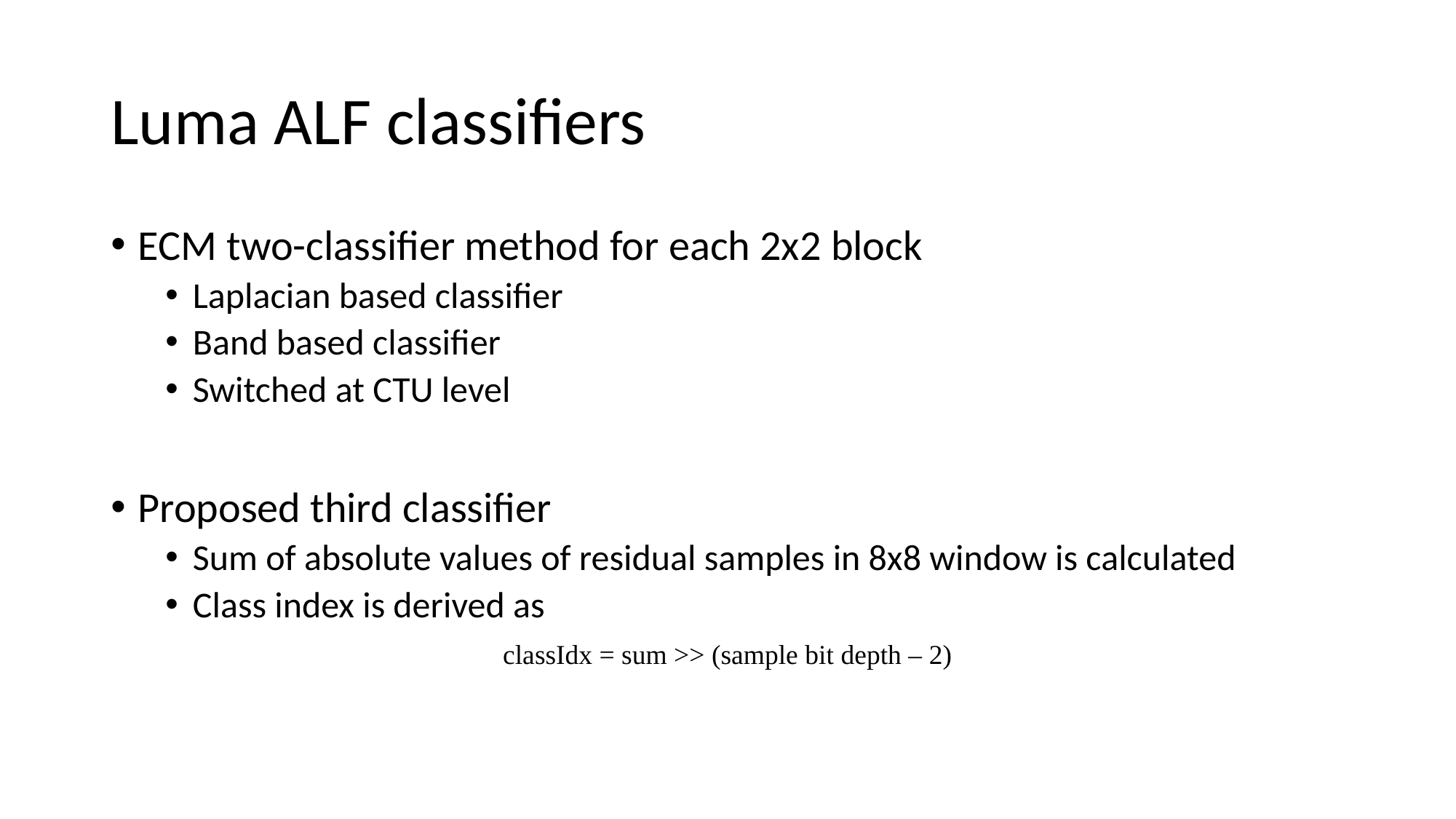

# Luma ALF classifiers
ECM two-classifier method for each 2x2 block
Laplacian based classifier
Band based classifier
Switched at CTU level

Proposed third classifier
Sum of absolute values of residual samples in 8x8 window is calculated
Class index is derived as
classIdx = sum >> (sample bit depth – 2)